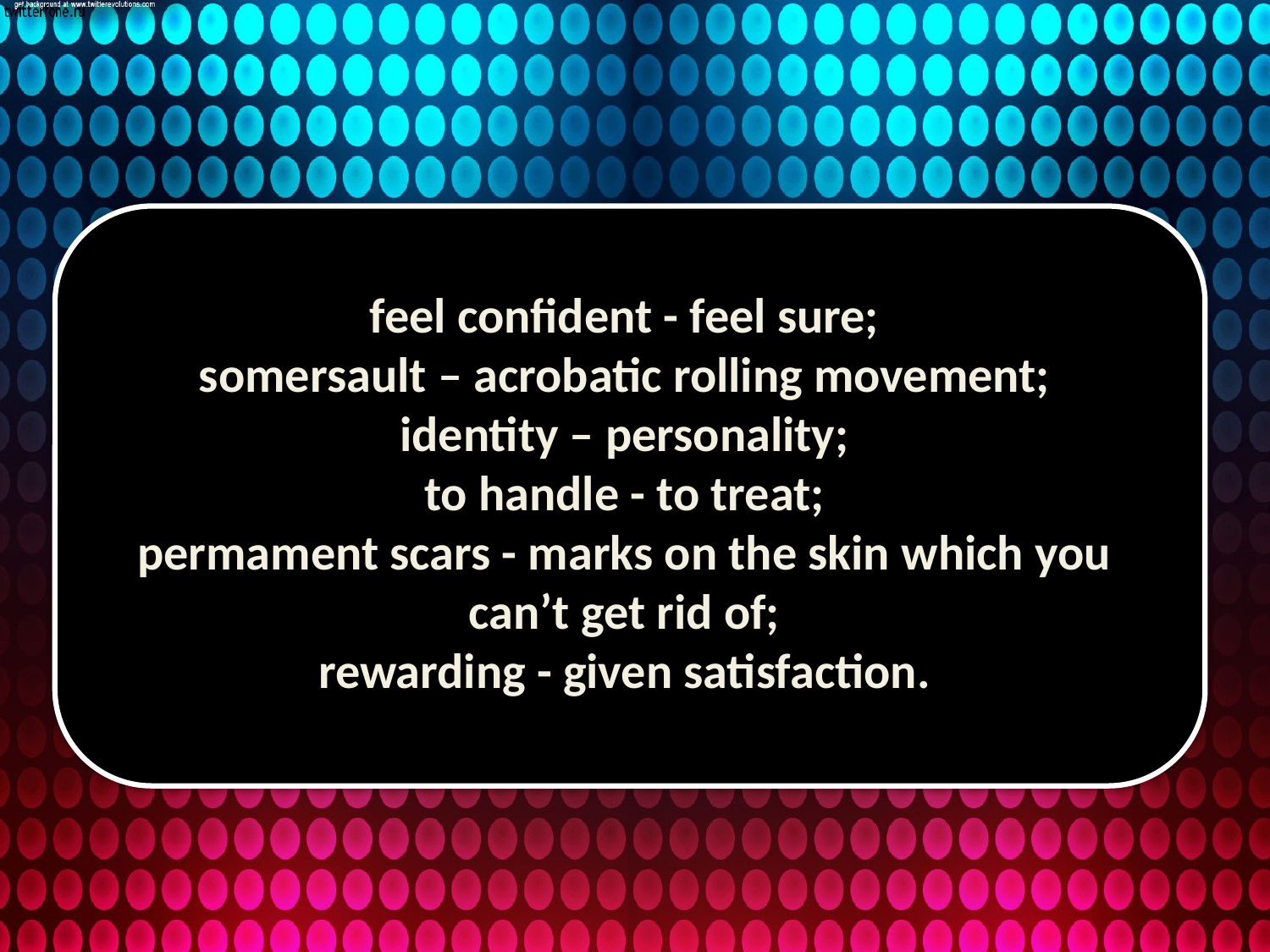

feel confident - feel sure;
somersault – acrobatic rolling movement;
identity – personality;
to handle - to treat;
permament scars - marks on the skin which you can’t get rid of;
rewarding - given satisfaction.